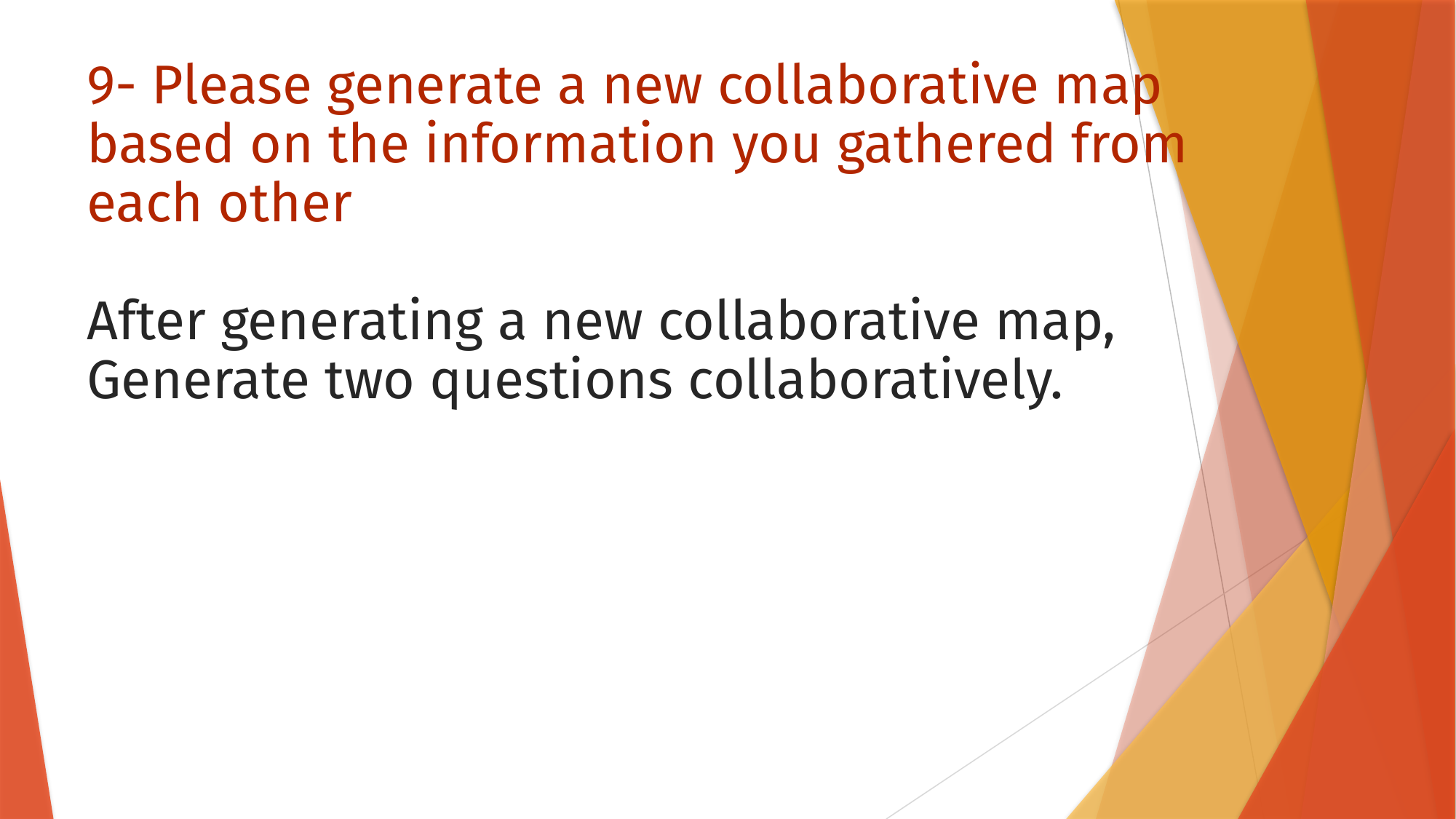

# 9- Please generate a new collaborative map based on the information you gathered from each other After generating a new collaborative map, Generate two questions collaboratively.